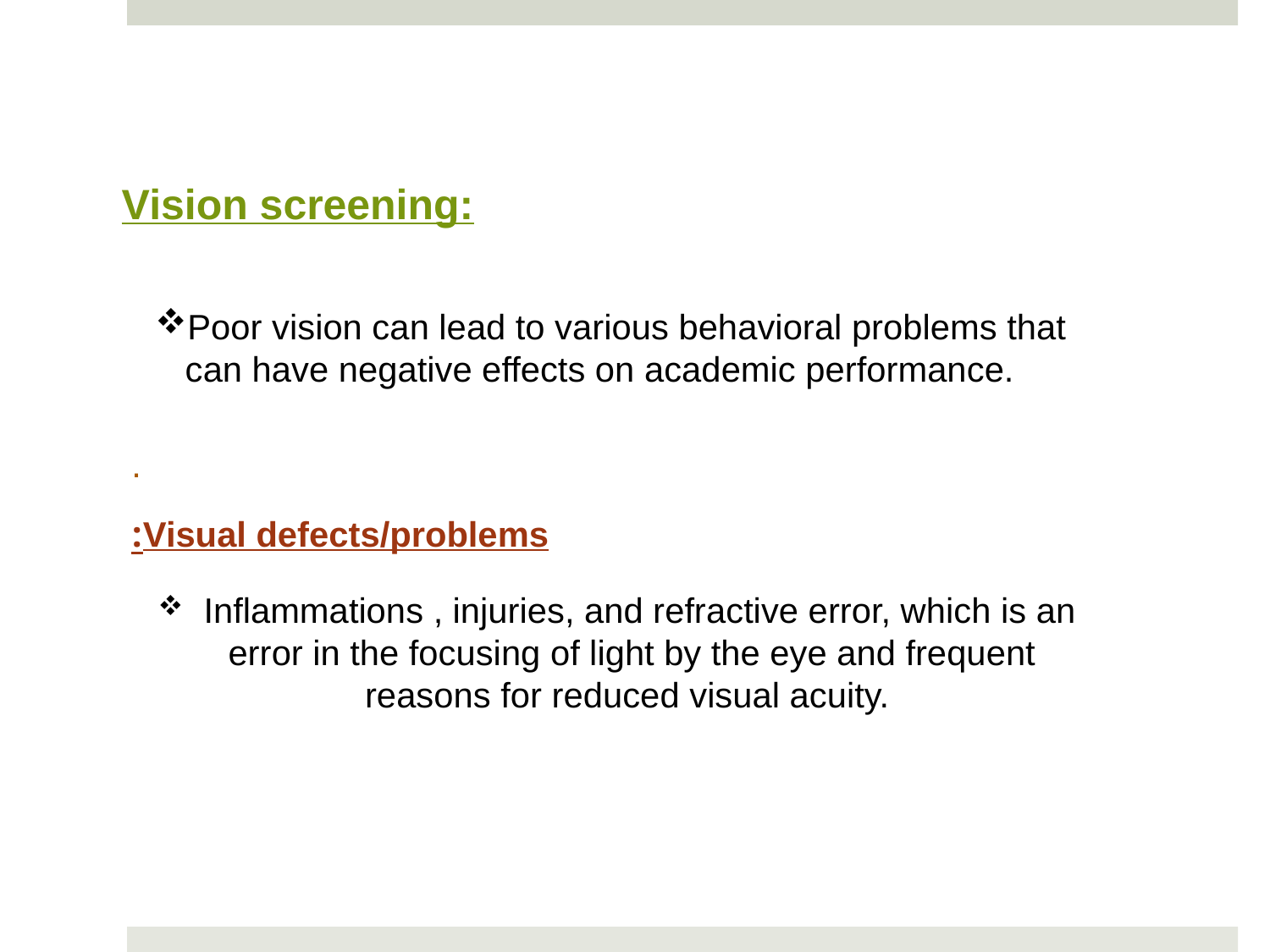

Vision screening:

Poor vision can lead to various behavioral problems that can have negative effects on academic performance.

.
Visual defects/problems:

  Inflammations , injuries, and refractive error, which is an error in the focusing of light by the eye and frequent reasons for reduced visual acuity.